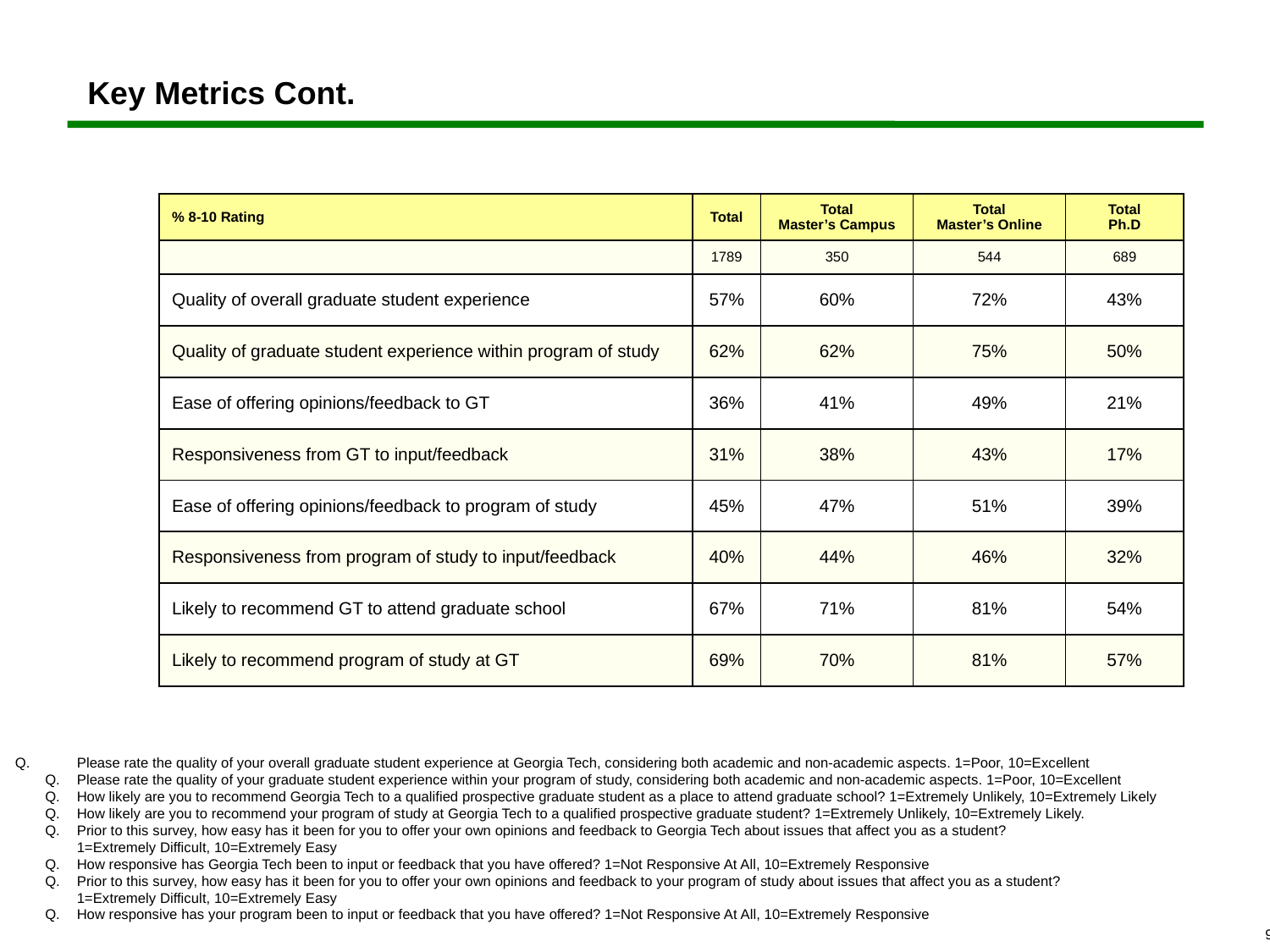

# Key Metrics Cont.
| % 8-10 Rating | Total | Total Master’s Campus | Total Master’s Online | Total Ph.D |
| --- | --- | --- | --- | --- |
|  | 1789 | 350 | 544 | 689 |
| Quality of overall graduate student experience | 57% | 60% | 72% | 43% |
| Quality of graduate student experience within program of study | 62% | 62% | 75% | 50% |
| Ease of offering opinions/feedback to GT | 36% | 41% | 49% | 21% |
| Responsiveness from GT to input/feedback | 31% | 38% | 43% | 17% |
| Ease of offering opinions/feedback to program of study | 45% | 47% | 51% | 39% |
| Responsiveness from program of study to input/feedback | 40% | 44% | 46% | 32% |
| Likely to recommend GT to attend graduate school | 67% | 71% | 81% | 54% |
| Likely to recommend program of study at GT | 69% | 70% | 81% | 57% |
 	Please rate the quality of your overall graduate student experience at Georgia Tech, considering both academic and non-academic aspects. 1=Poor, 10=Excellent
Q.	Please rate the quality of your graduate student experience within your program of study, considering both academic and non-academic aspects. 1=Poor, 10=Excellent
Q.	How likely are you to recommend Georgia Tech to a qualified prospective graduate student as a place to attend graduate school? 1=Extremely Unlikely, 10=Extremely Likely
Q.	How likely are you to recommend your program of study at Georgia Tech to a qualified prospective graduate student? 1=Extremely Unlikely, 10=Extremely Likely.
Q.	Prior to this survey, how easy has it been for you to offer your own opinions and feedback to Georgia Tech about issues that affect you as a student?
	1=Extremely Difficult, 10=Extremely Easy
Q.	How responsive has Georgia Tech been to input or feedback that you have offered? 1=Not Responsive At All, 10=Extremely Responsive
Q.	Prior to this survey, how easy has it been for you to offer your own opinions and feedback to your program of study about issues that affect you as a student?
	1=Extremely Difficult, 10=Extremely Easy
Q.	How responsive has your program been to input or feedback that you have offered? 1=Not Responsive At All, 10=Extremely Responsive